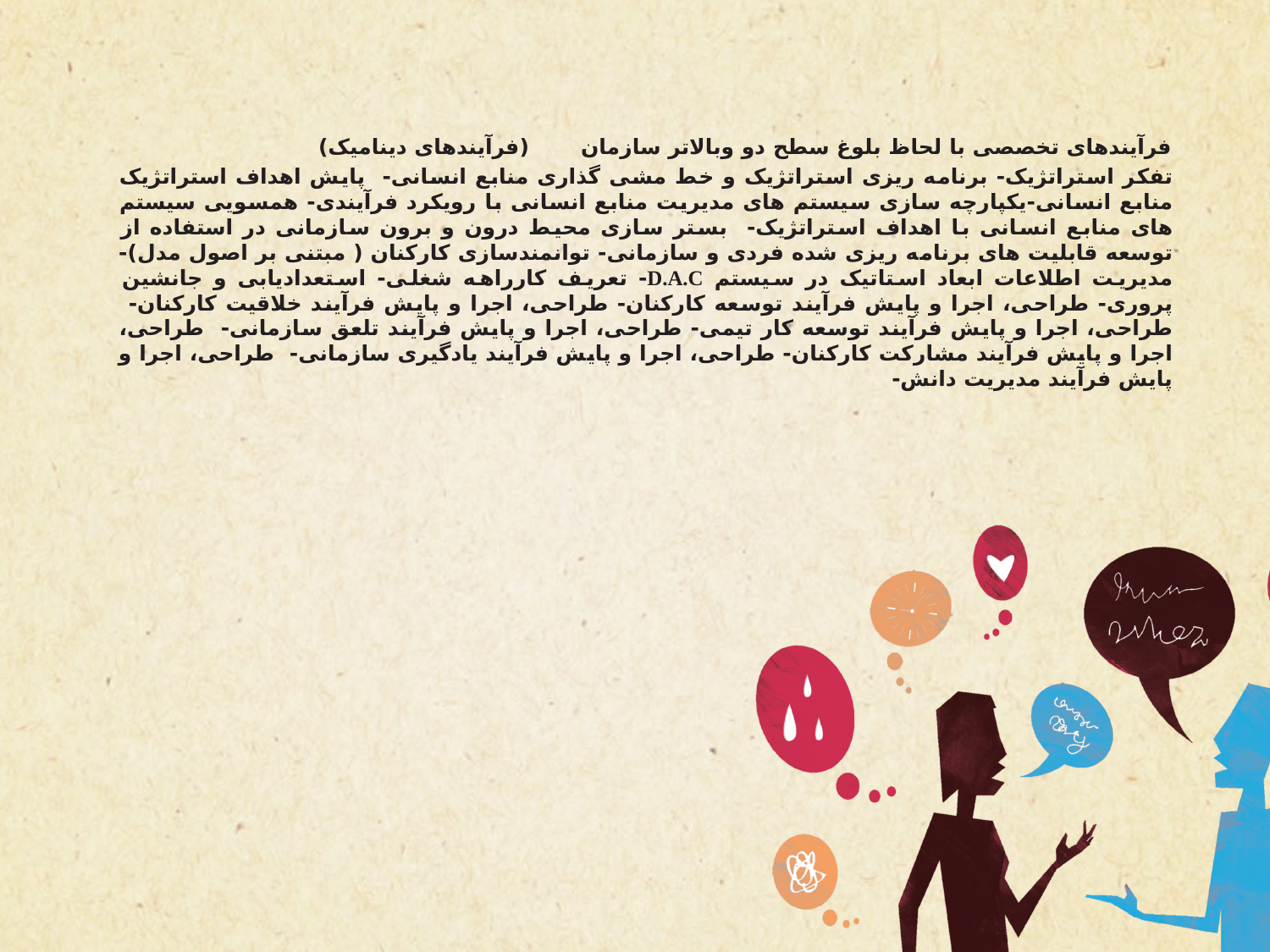

فرآیندهای تخصصی با لحاظ بلوغ سطح دو وبالاتر سازمان       (فرآیندهای دینامیک)
تفکر استراتژیک- برنامه ریزی استراتژیک و خط مشی گذاری منابع انسانی-  پایش اهداف استراتژیک منابع انسانی-یکپارچه سازی سیستم های مدیریت منابع انسانی با رویکرد فرآیندی- همسویی سیستم های منابع انسانی با اهداف استراتژیک-  بستر سازی محیط درون و برون سازمانی در استفاده از توسعه قابلیت های برنامه ریزی شده فردی و سازمانی- توانمندسازی کارکنان ( مبتنی بر اصول مدل)- مدیریت اطلاعات ابعاد استاتیک در سیستم D.A.C- تعریف کارراهه شغلی- استعدادیابی و جانشین پروری- طراحی، اجرا و پایش فرآیند توسعه کارکنان- طراحی، اجرا و پایش فرآیند خلاقیت کارکنان-  طراحی، اجرا و پایش فرآیند توسعه کار تیمی- طراحی، اجرا و پایش فرآیند تلعق سازمانی-  طراحی، اجرا و پایش فرآیند مشارکت کارکنان- طراحی، اجرا و پایش فرآیند یادگیری سازمانی-  طراحی، اجرا و پایش فرآیند مدیریت دانش-